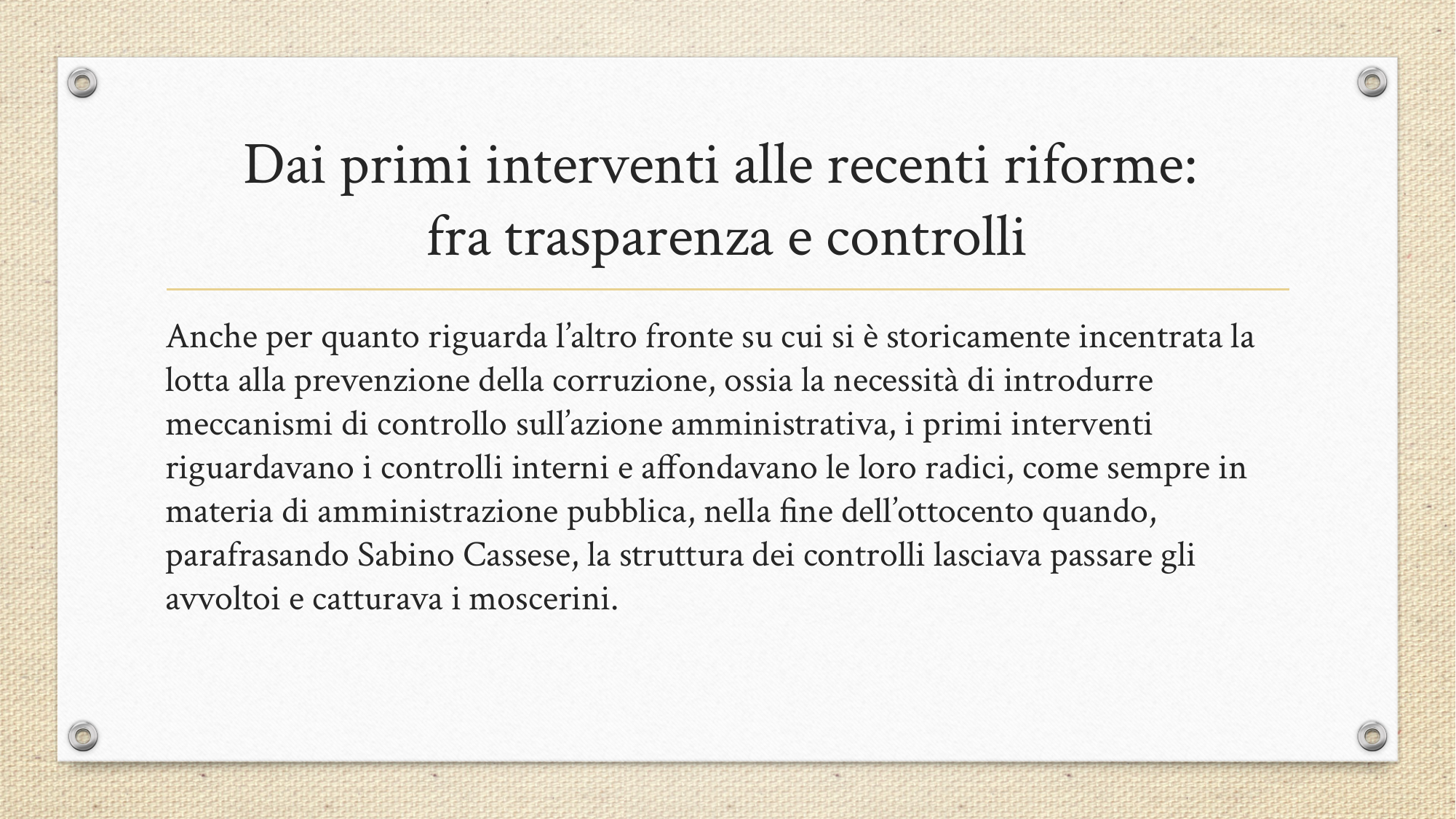

# Dai primi interventi alle recenti riforme: fra trasparenza e controlli
Anche per quanto riguarda l’altro fronte su cui si è storicamente incentrata la lotta alla prevenzione della corruzione, ossia la necessità di introdurre meccanismi di controllo sull’azione amministrativa, i primi interventi riguardavano i controlli interni e affondavano le loro radici, come sempre in materia di amministrazione pubblica, nella fine dell’ottocento quando, parafrasando Sabino Cassese, la struttura dei controlli lasciava passare gli avvoltoi e catturava i moscerini.